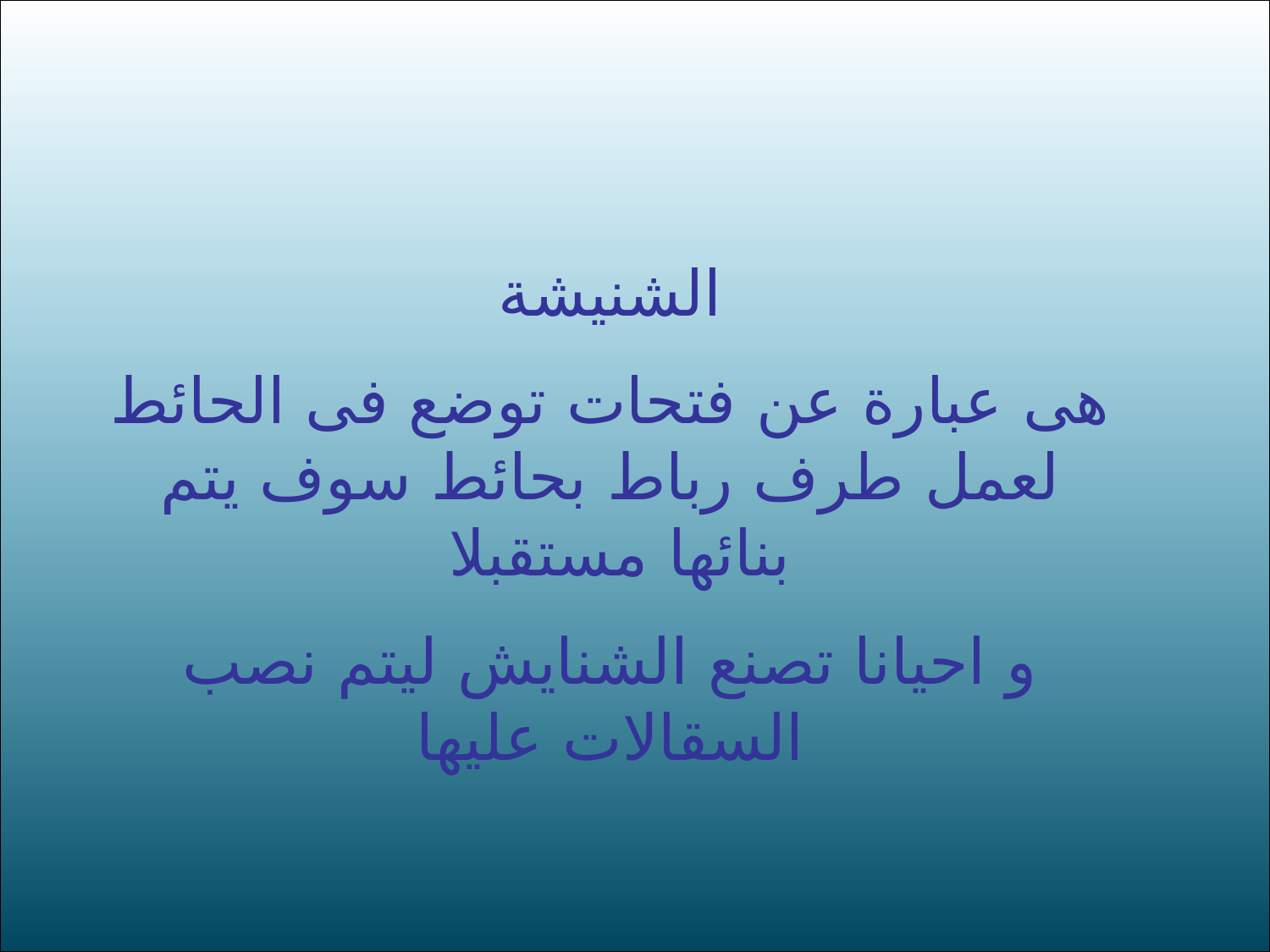

الشنيشة
هى عبارة عن فتحات توضع فى الحائط لعمل طرف رباط بحائط سوف يتم بنائها مستقبلا
و احيانا تصنع الشنايش ليتم نصب السقالات عليها